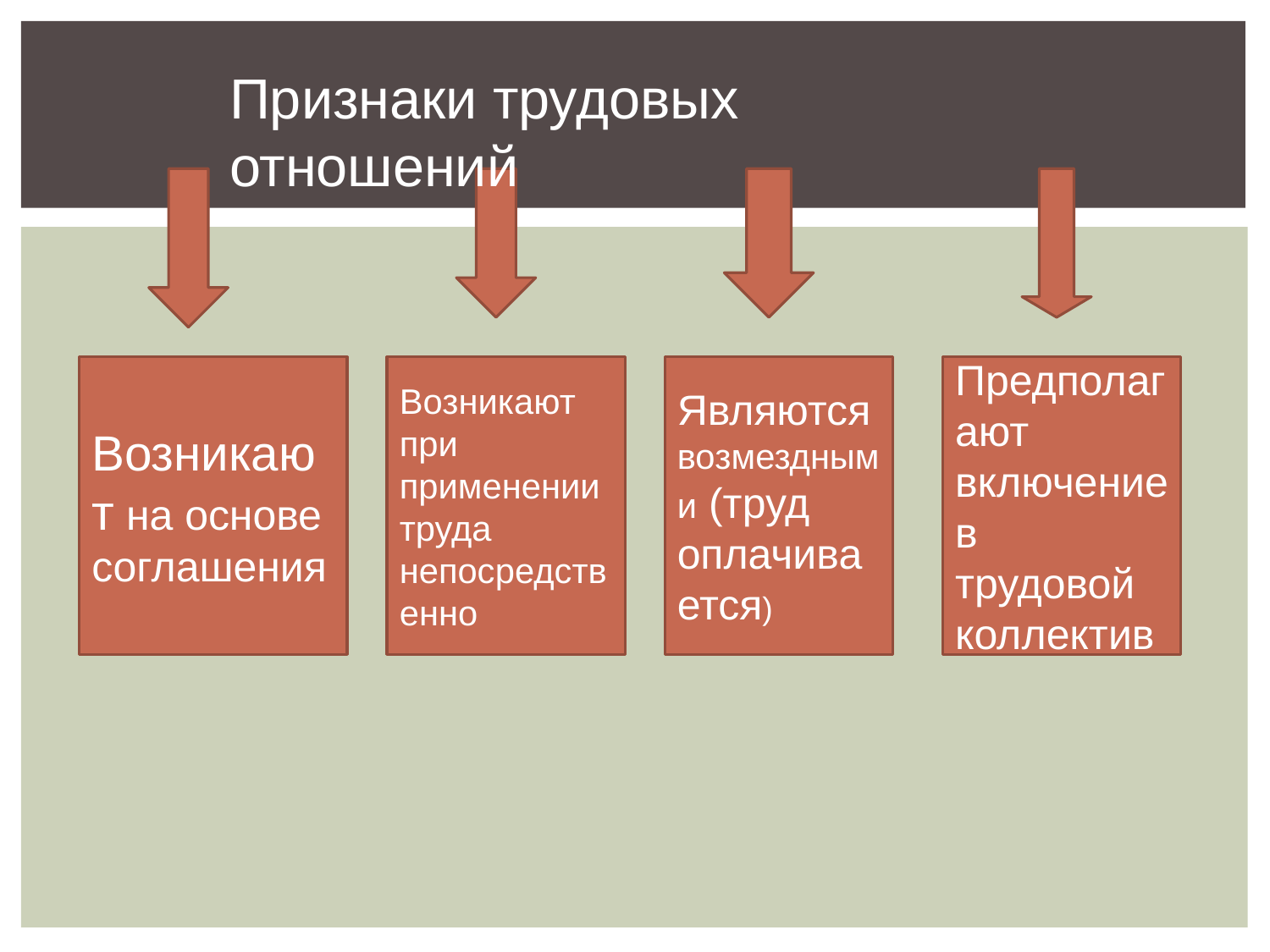

Признаки трудовых отношений

Возникают на основе соглашения
Возникают при применении труда непосредственно
Являются возмездными (труд оплачивается)
Предполагают включение в трудовой коллектив